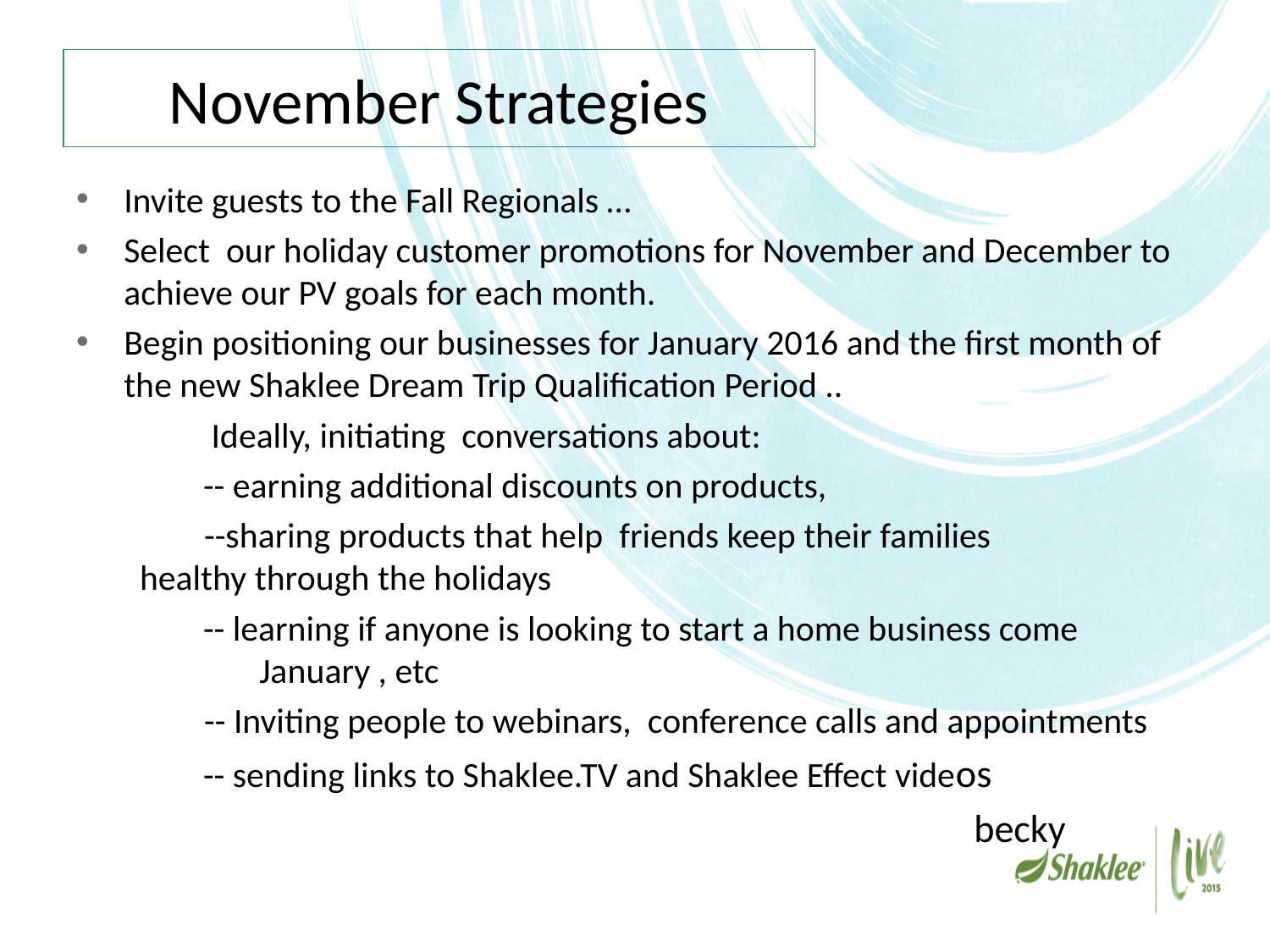

# November Strategies
Invite guests to the Fall Regionals …
Select  our holiday customer promotions for November and December to achieve our PV goals for each month.
Begin positioning our businesses for January 2016 and the first month of the new Shaklee Dream Trip Qualification Period ..
	 Ideally, initiating  conversations about:
	-- earning additional discounts on products,
        --sharing products that help  friends keep their families 		     healthy through the holidays
	-- learning if anyone is looking to start a home business come 		       January , etc
        -- Inviting people to webinars,  conference calls and appointments
	-- sending links to Shaklee.TV and Shaklee Effect videos
                                                                                                     becky